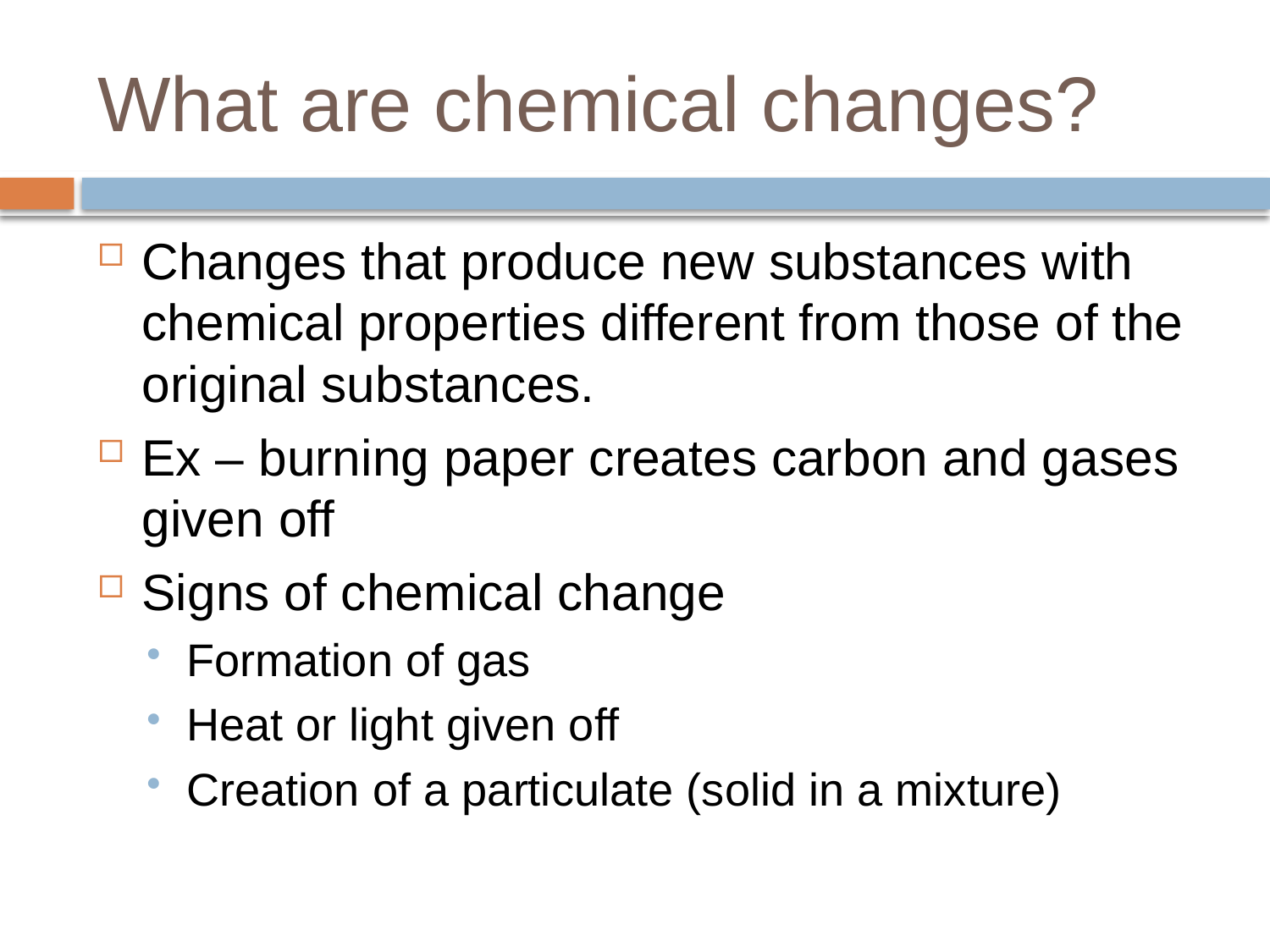

# What are chemical changes?
Changes that produce new substances with chemical properties different from those of the original substances.
Ex – burning paper creates carbon and gases given off
Signs of chemical change
Formation of gas
Heat or light given off
Creation of a particulate (solid in a mixture)